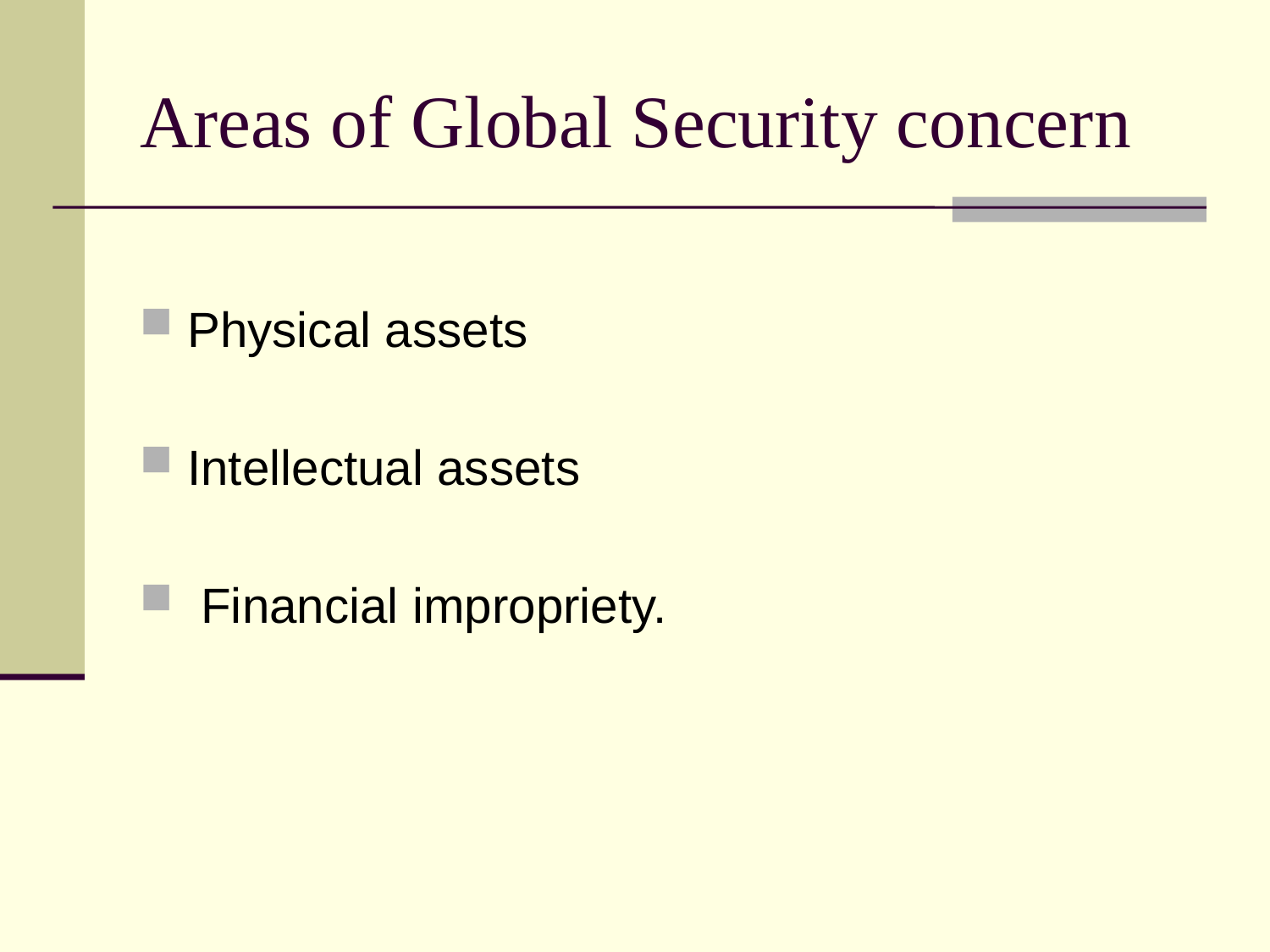

# Areas of Global Security concern

Physical assets

Intellectual assets

 Financial impropriety.